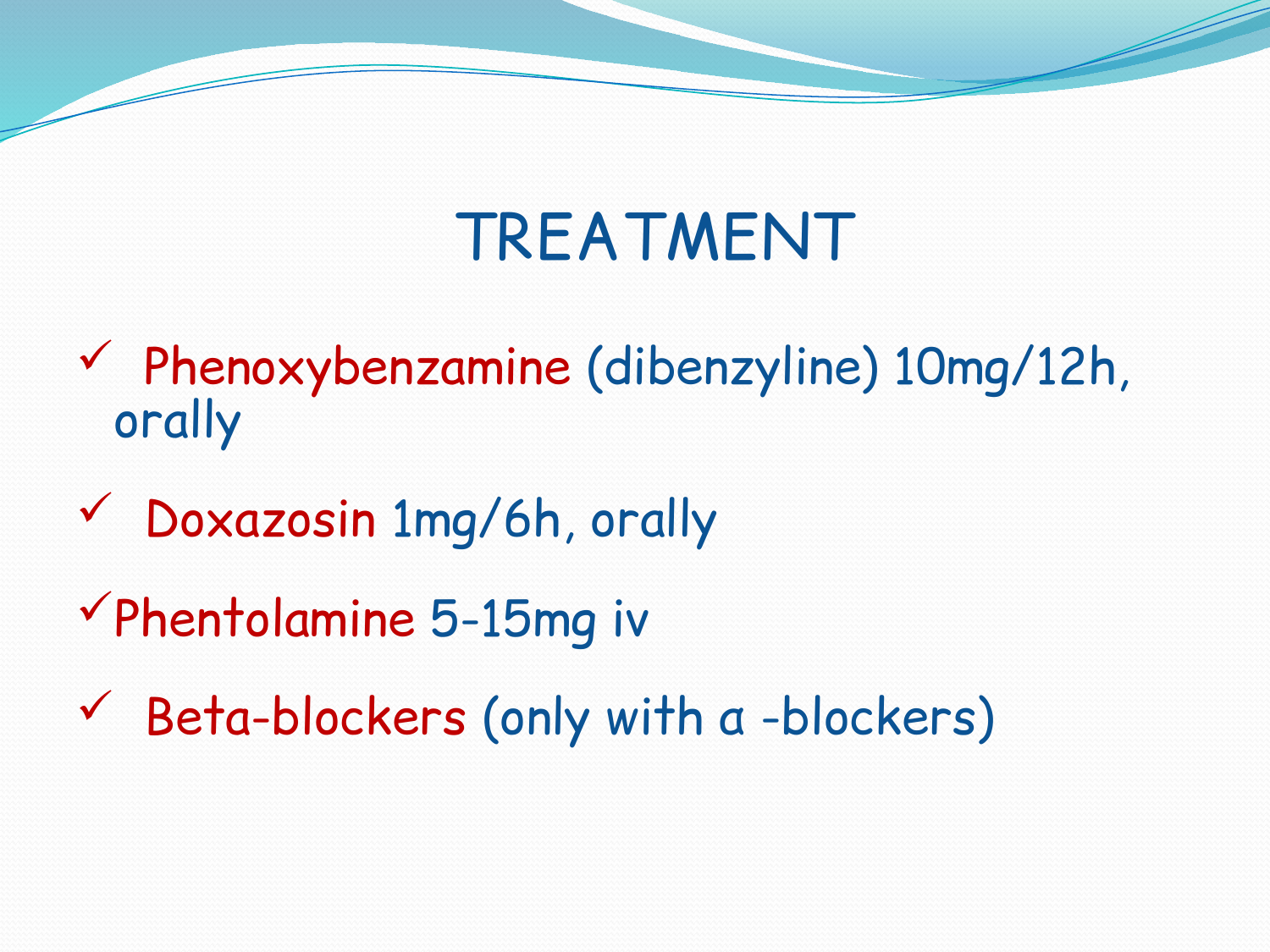

TREATMENT

  Phenoxybenzamine (dibenzyline) 10mg/12h, orally

  Doxazosin 1mg/6h, orally

Phentolamine 5-15mg iv

  Beta-blockers (only with α -blockers)